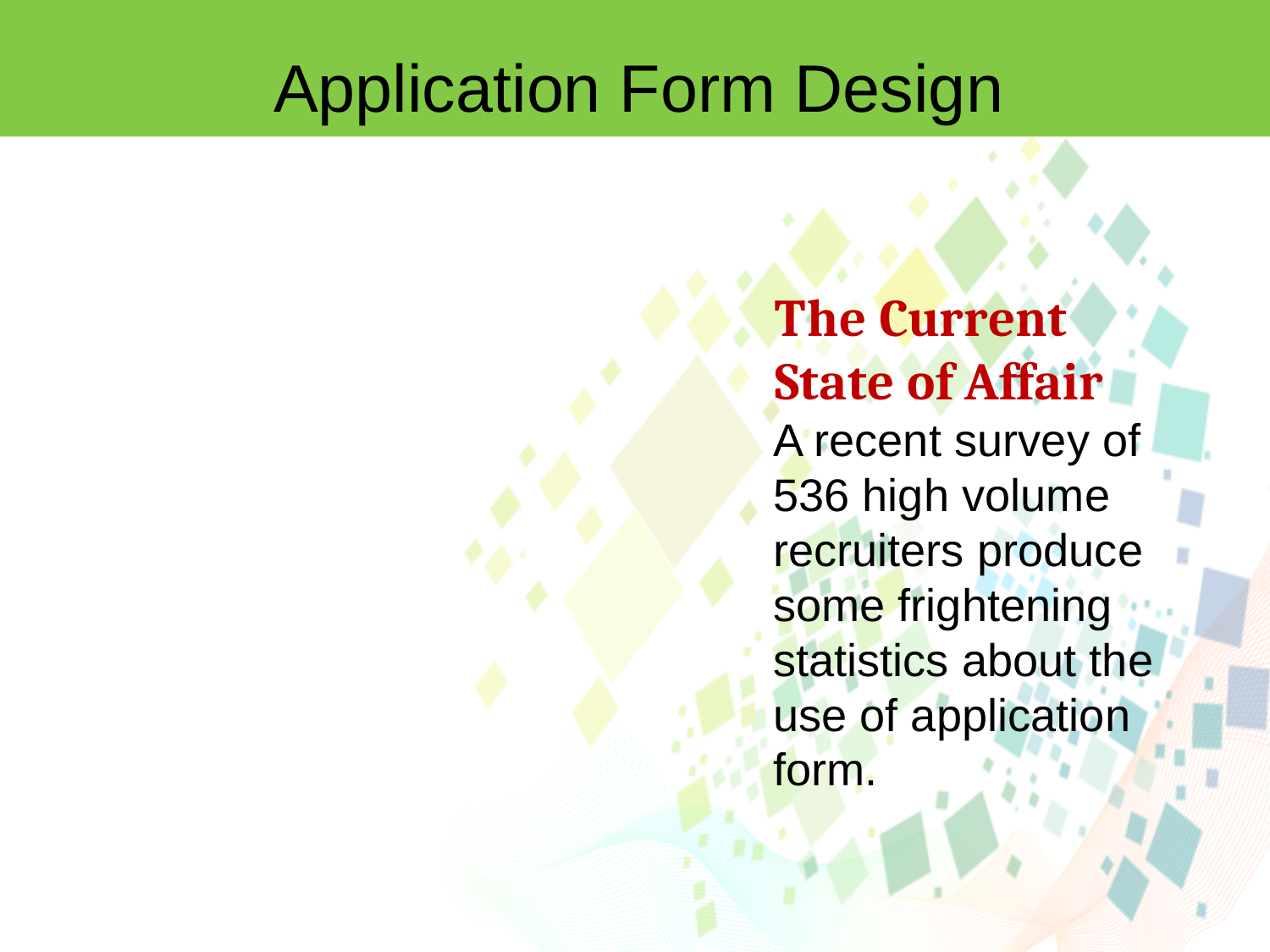

Application Form Design
The Current State of Affair
A recent survey of 536 high volume recruiters produce some frightening statistics about the use of application form.